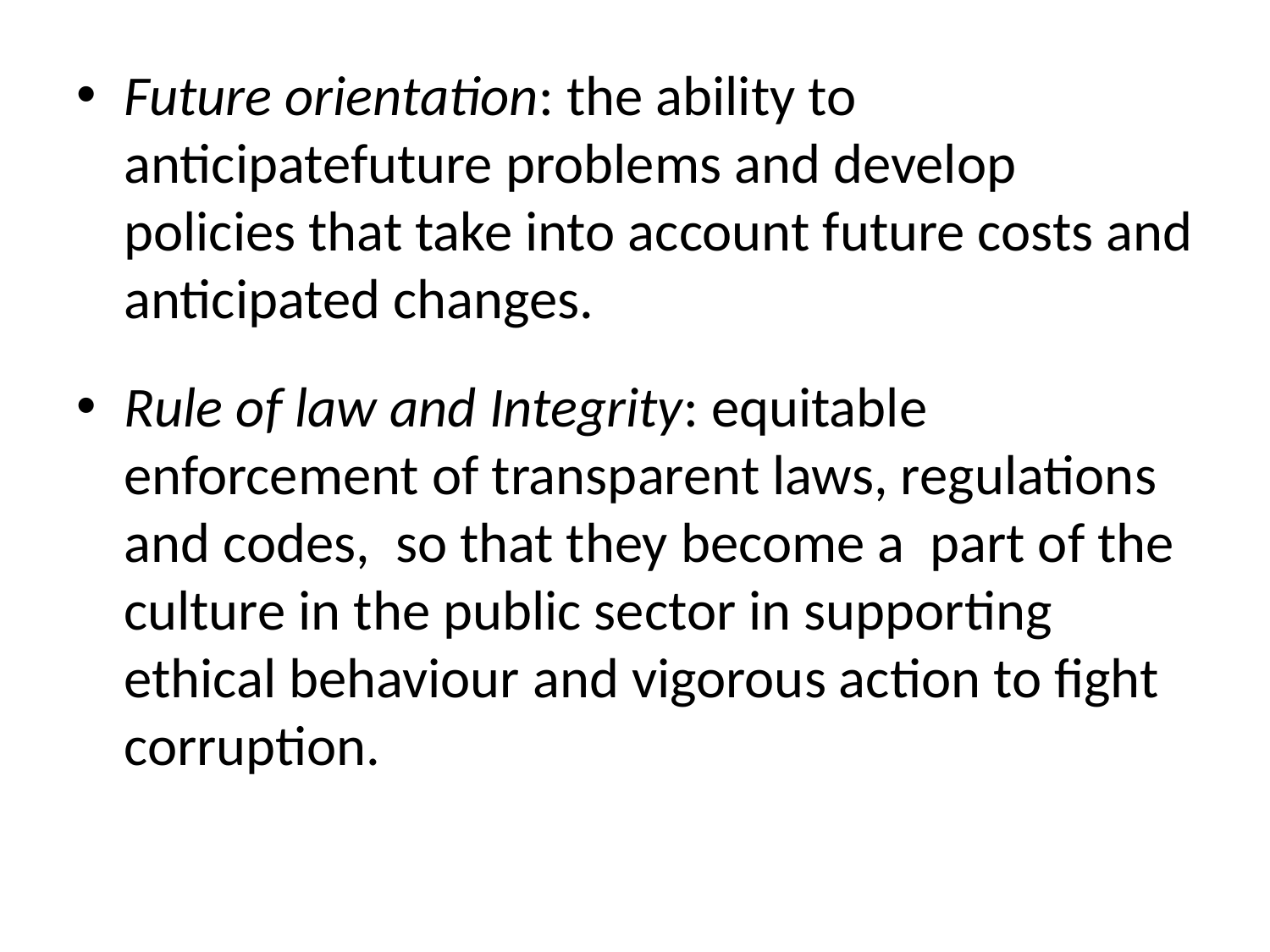

Future orientation: the ability to anticipatefuture problems and develop policies that take into account future costs and anticipated changes.

Rule of law and Integrity: equitable enforcement of transparent laws, regulations and codes,  so that they become a  part of the culture in the public sector in supporting ethical behaviour and vigorous action to fight corruption.